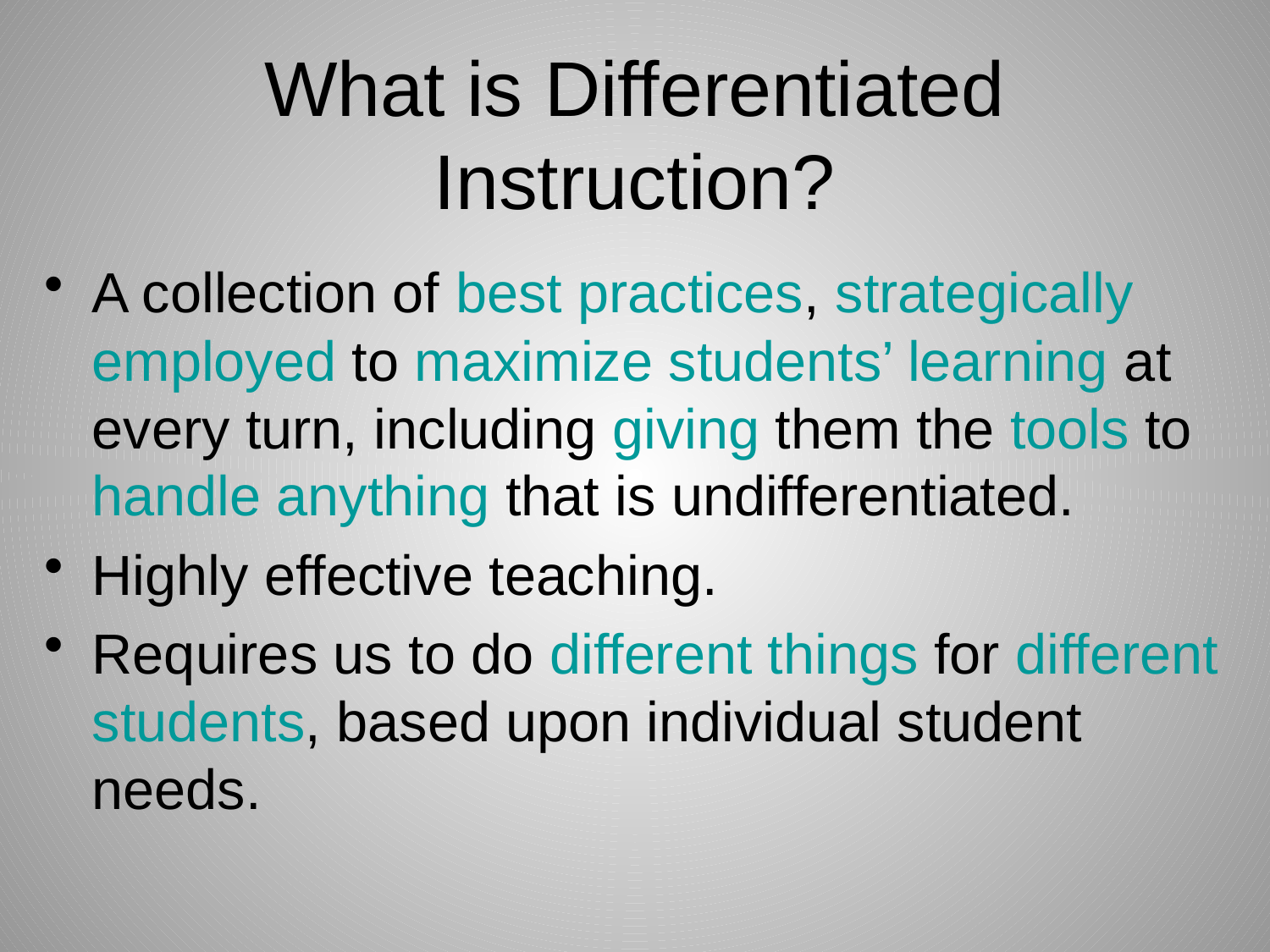

# What is Differentiated Instruction?

A collection of best practices, strategically employed to maximize students’ learning at every turn, including giving them the tools to handle anything that is undifferentiated.
Highly effective teaching.
Requires us to do different things for different students, based upon individual student needs.